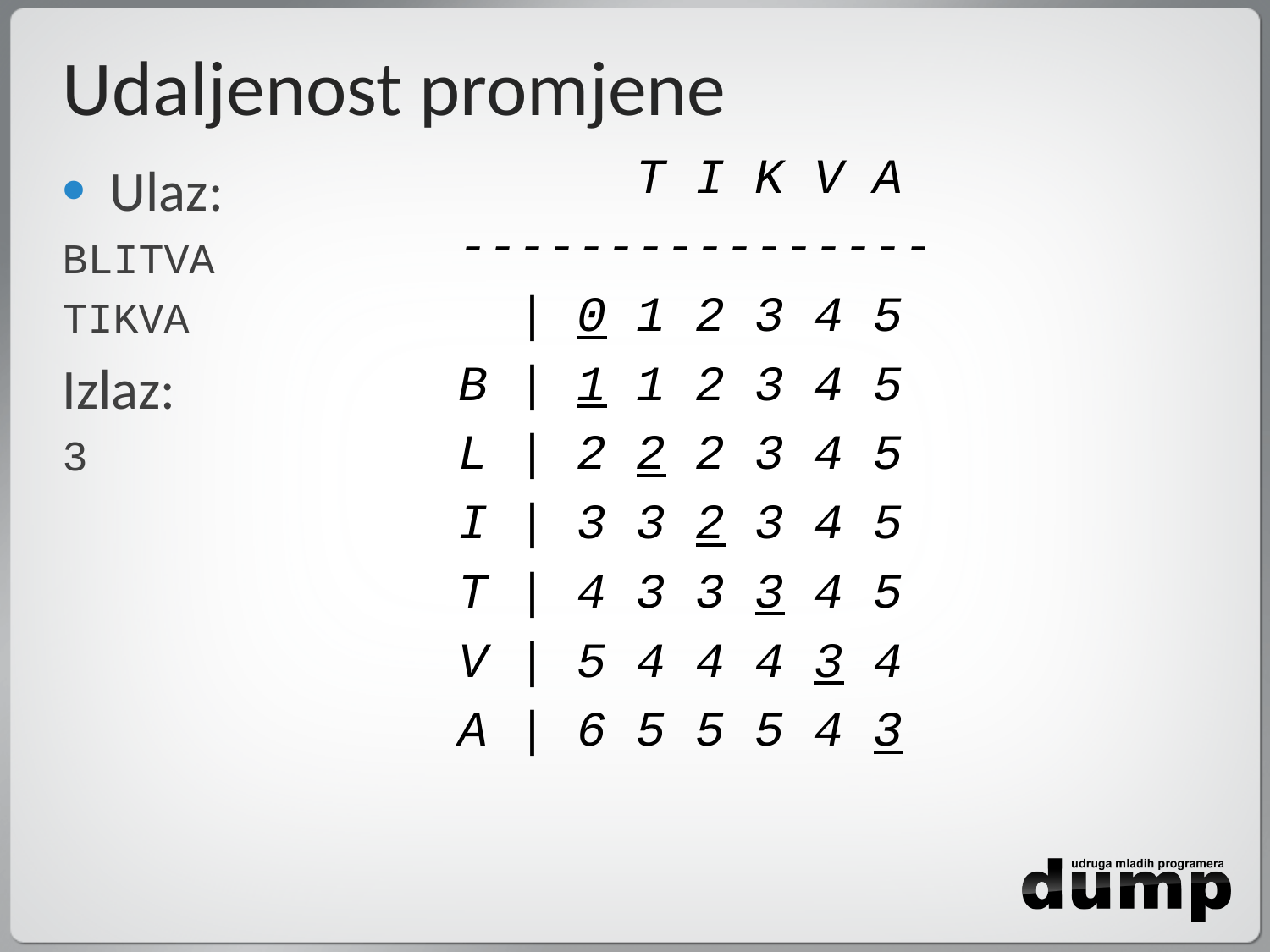

# Udaljenost promjene
      T I K V A
----------------
  | 0 1 2 3 4 5
B | 1 1 2 3 4 5
L | 2 2 2 3 4 5
I | 3 3 2 3 4 5
T | 4 3 3 3 4 5
V | 5 4 4 4 3 4
A | 6 5 5 5 4 3
Ulaz:
BLITVA
TIKVA
Izlaz:
3